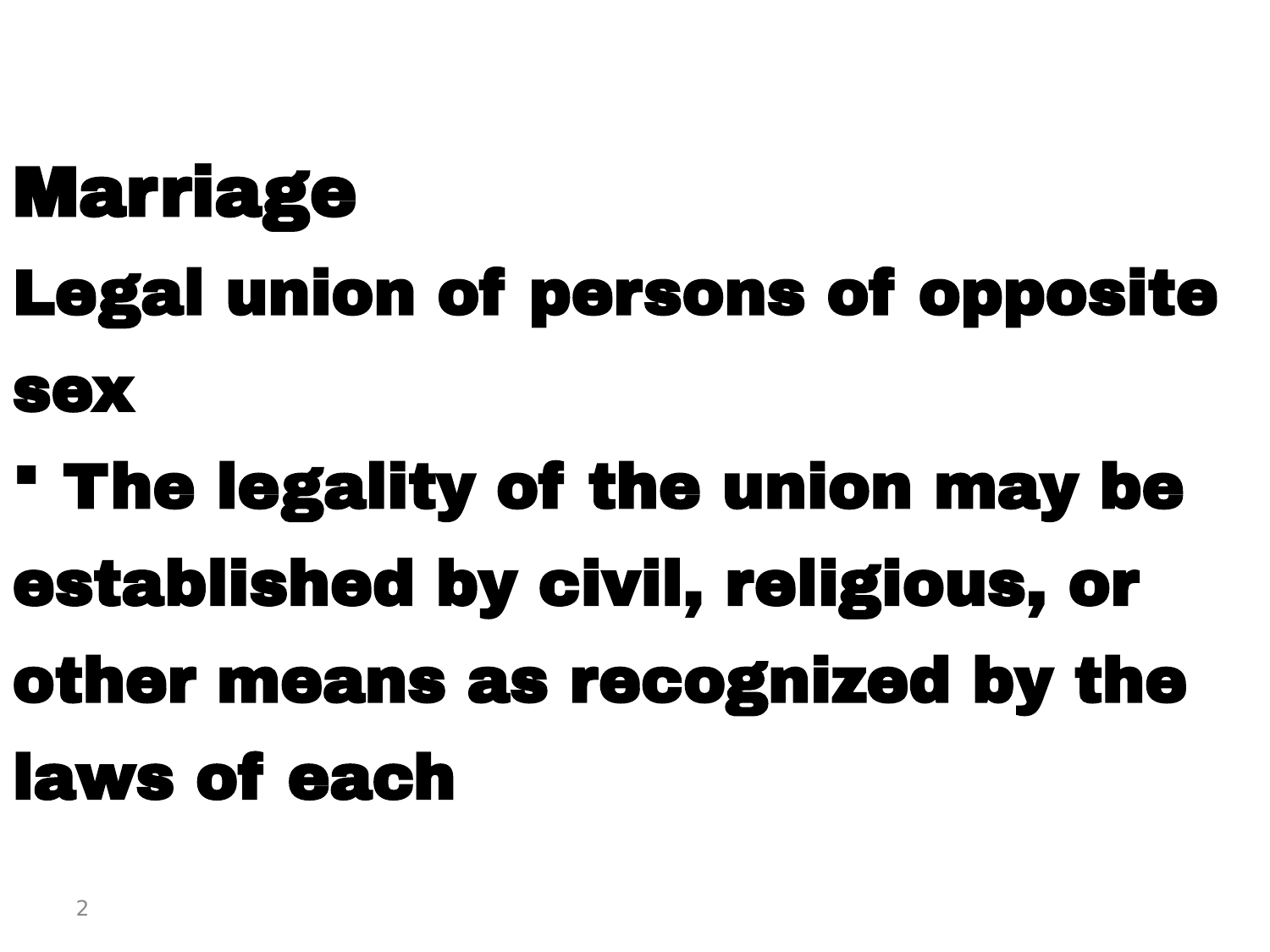

Marriage
Legal union of persons of opposite sex
 The legality of the union may be established by civil, religious, or other means as recognized by the laws of each

2